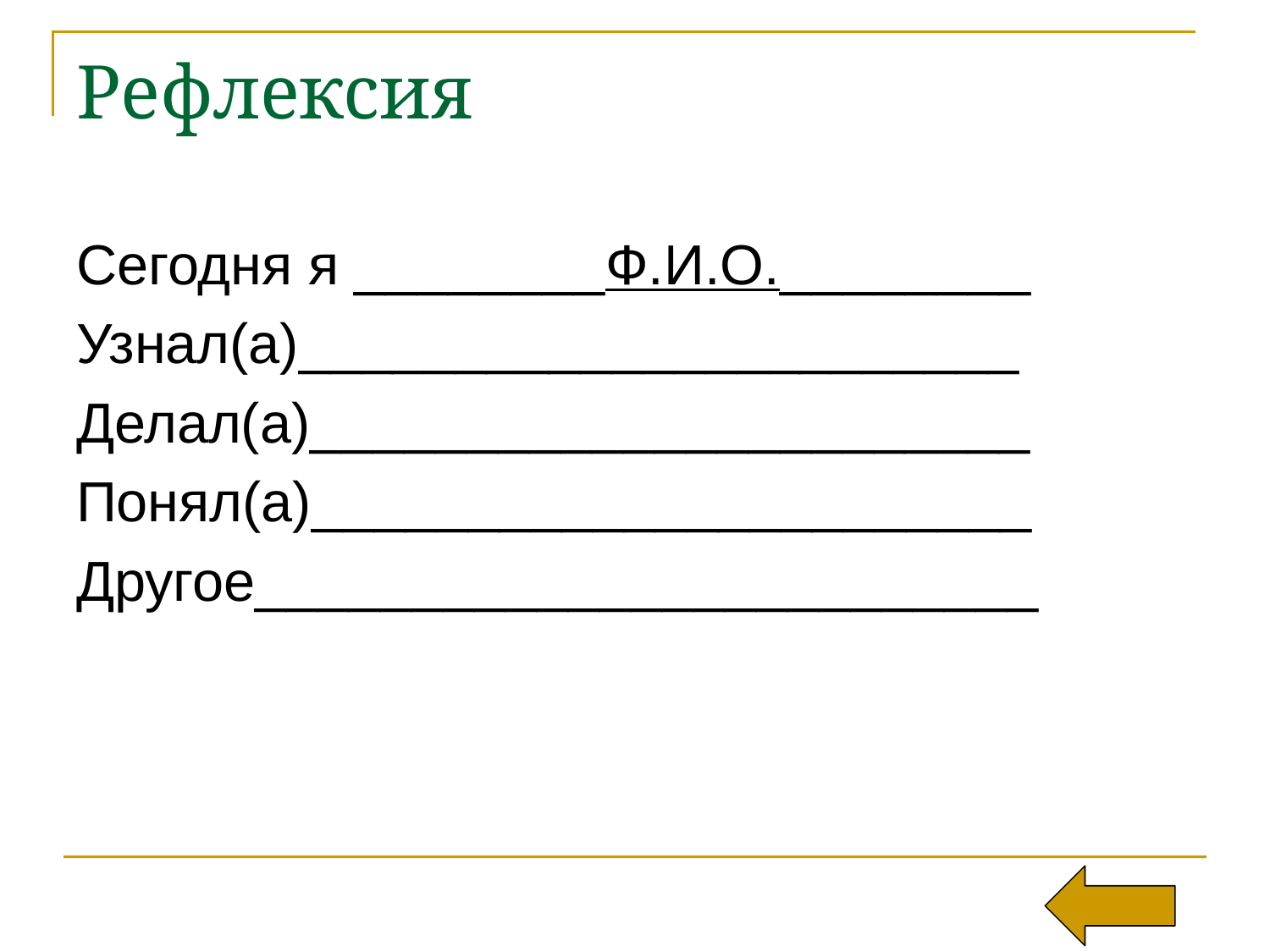

# Рефлексия
Сегодня я ________Ф.И.О.________
Узнал(а)_______________________
Делал(а)_______________________
Понял(а)_______________________
Другое_________________________